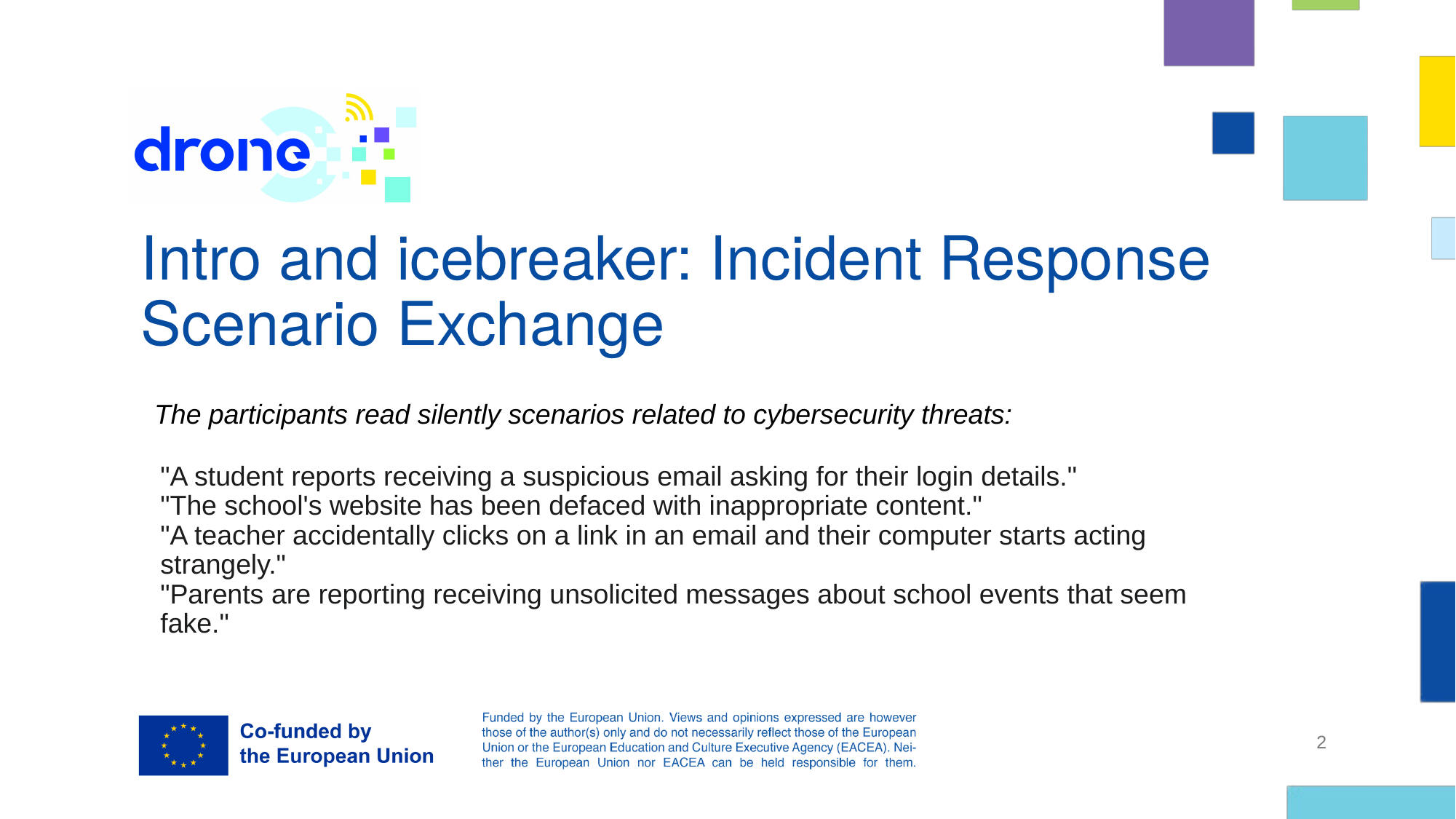

# Intro and icebreaker: Incident Response Scenario Exchange

The participants read silently scenarios related to cybersecurity threats:

"A student reports receiving a suspicious email asking for their login details."
"The school's website has been defaced with inappropriate content."
"A teacher accidentally clicks on a link in an email and their computer starts acting strangely."
"Parents are reporting receiving unsolicited messages about school events that seem fake."

2